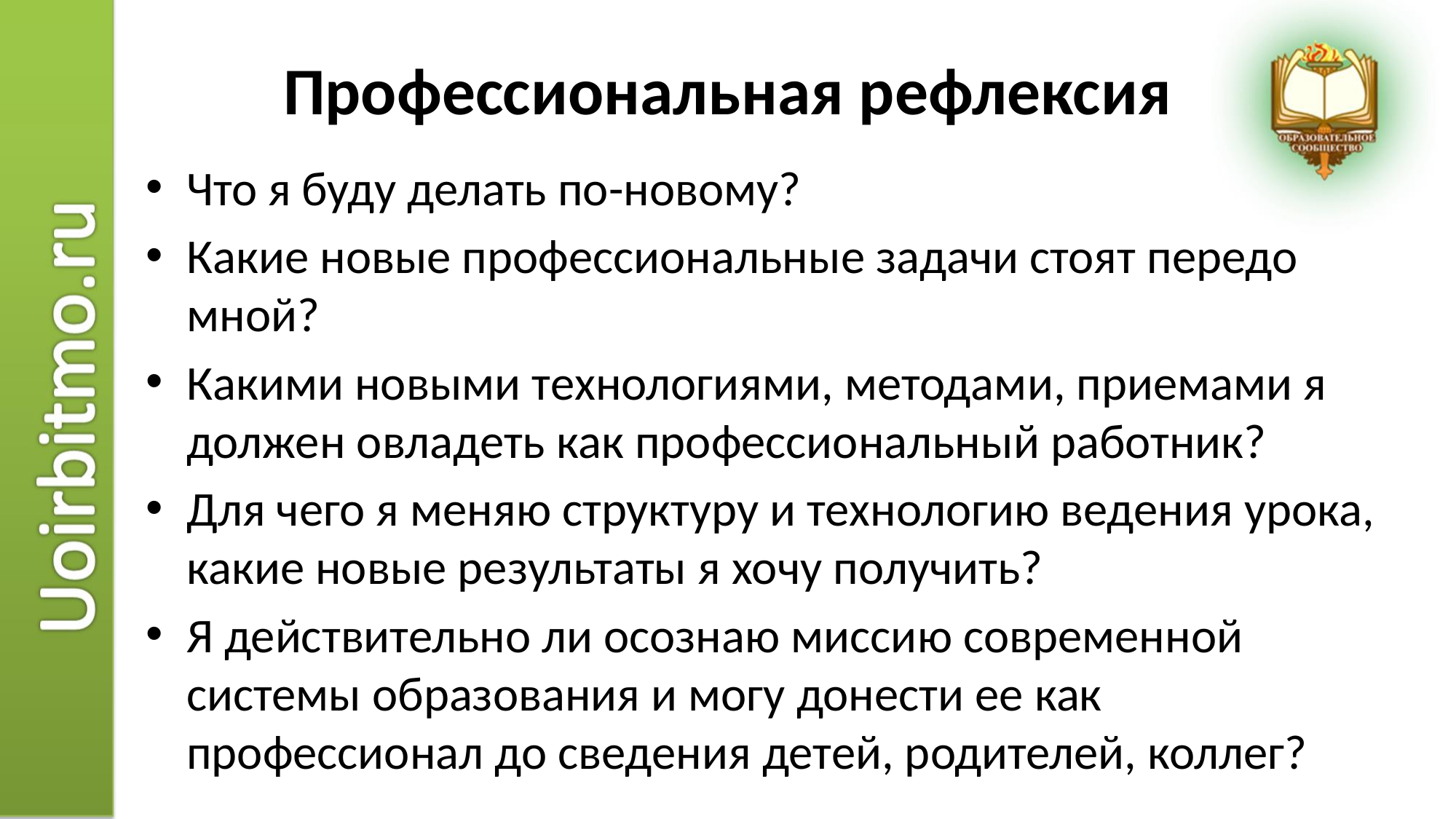

# Профессиональная рефлексия
Что я буду делать по-новому?
Какие новые профессиональные задачи стоят передо мной?
Какими новыми технологиями, методами, приемами я должен овладеть как профессиональный работник?
Для чего я меняю структуру и технологию ведения урока, какие новые результаты я хочу получить?
Я действительно ли осознаю миссию современной системы образования и могу донести ее как профессионал до сведения детей, родителей, коллег?